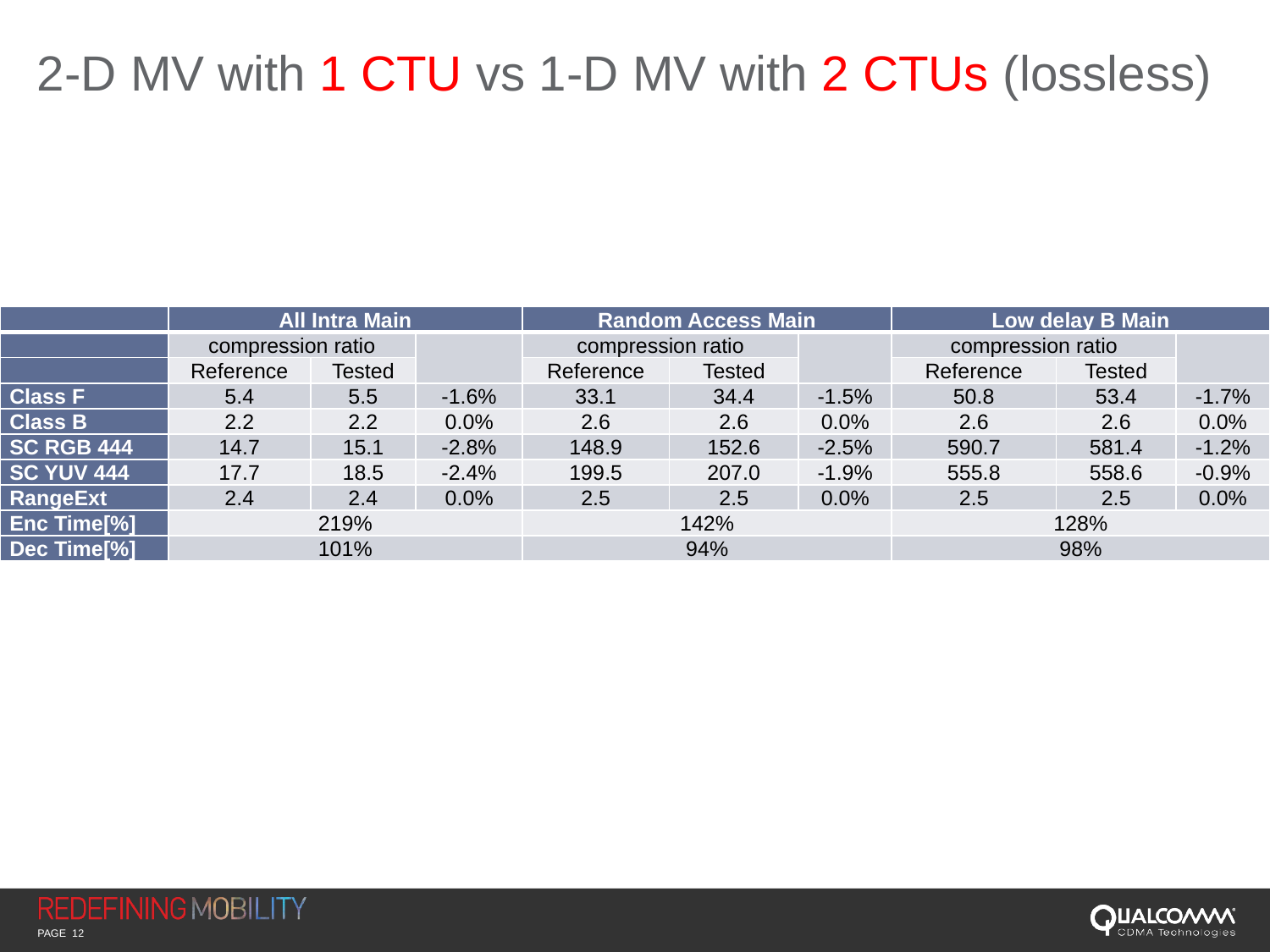

# 2-D MV with 1 CTU vs 1-D MV with 2 CTUs (lossless)
|  | All Intra Main |  |  | Random Access Main |  |  | Low delay B Main |  |  |
| --- | --- | --- | --- | --- | --- | --- | --- | --- | --- |
|  | compression ratio |  |  | compression ratio |  |  | compression ratio |  |  |
|  | Reference | Tested |  | Reference | Tested |  | Reference | Tested |  |
| Class F | 5.4 | 5.5 | -1.6% | 33.1 | 34.4 | -1.5% | 50.8 | 53.4 | -1.7% |
| Class B | 2.2 | 2.2 | 0.0% | 2.6 | 2.6 | 0.0% | 2.6 | 2.6 | 0.0% |
| SC RGB 444 | 14.7 | 15.1 | -2.8% | 148.9 | 152.6 | -2.5% | 590.7 | 581.4 | -1.2% |
| SC YUV 444 | 17.7 | 18.5 | -2.4% | 199.5 | 207.0 | -1.9% | 555.8 | 558.6 | -0.9% |
| RangeExt | 2.4 | 2.4 | 0.0% | 2.5 | 2.5 | 0.0% | 2.5 | 2.5 | 0.0% |
| Enc Time[%] | 219% |  |  | 142% |  |  | 128% |  |  |
| Dec Time[%] | 101% |  |  | 94% |  |  | 98% |  |  |